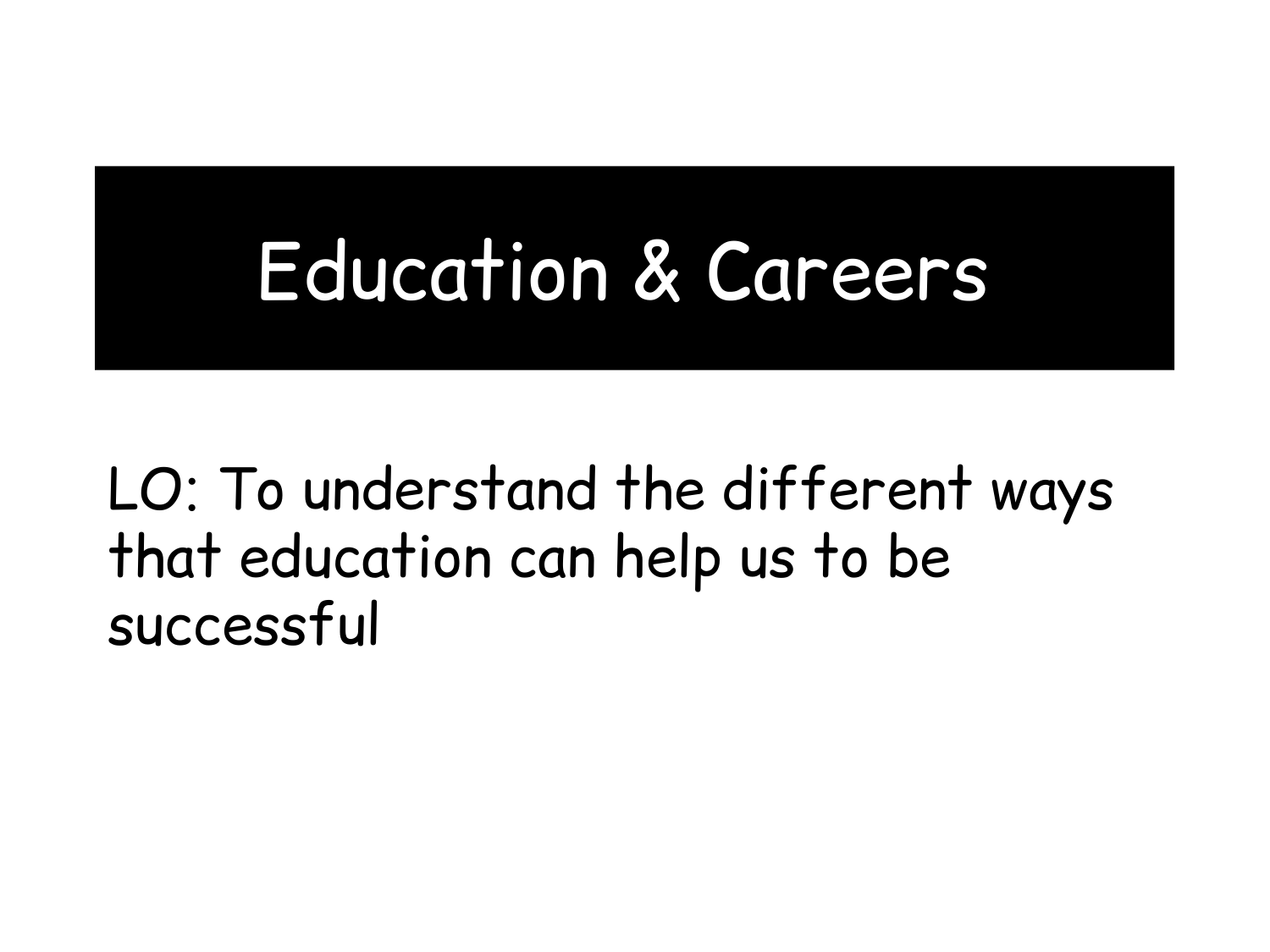

# Education & Careers
LO: To understand the different ways that education can help us to be successful